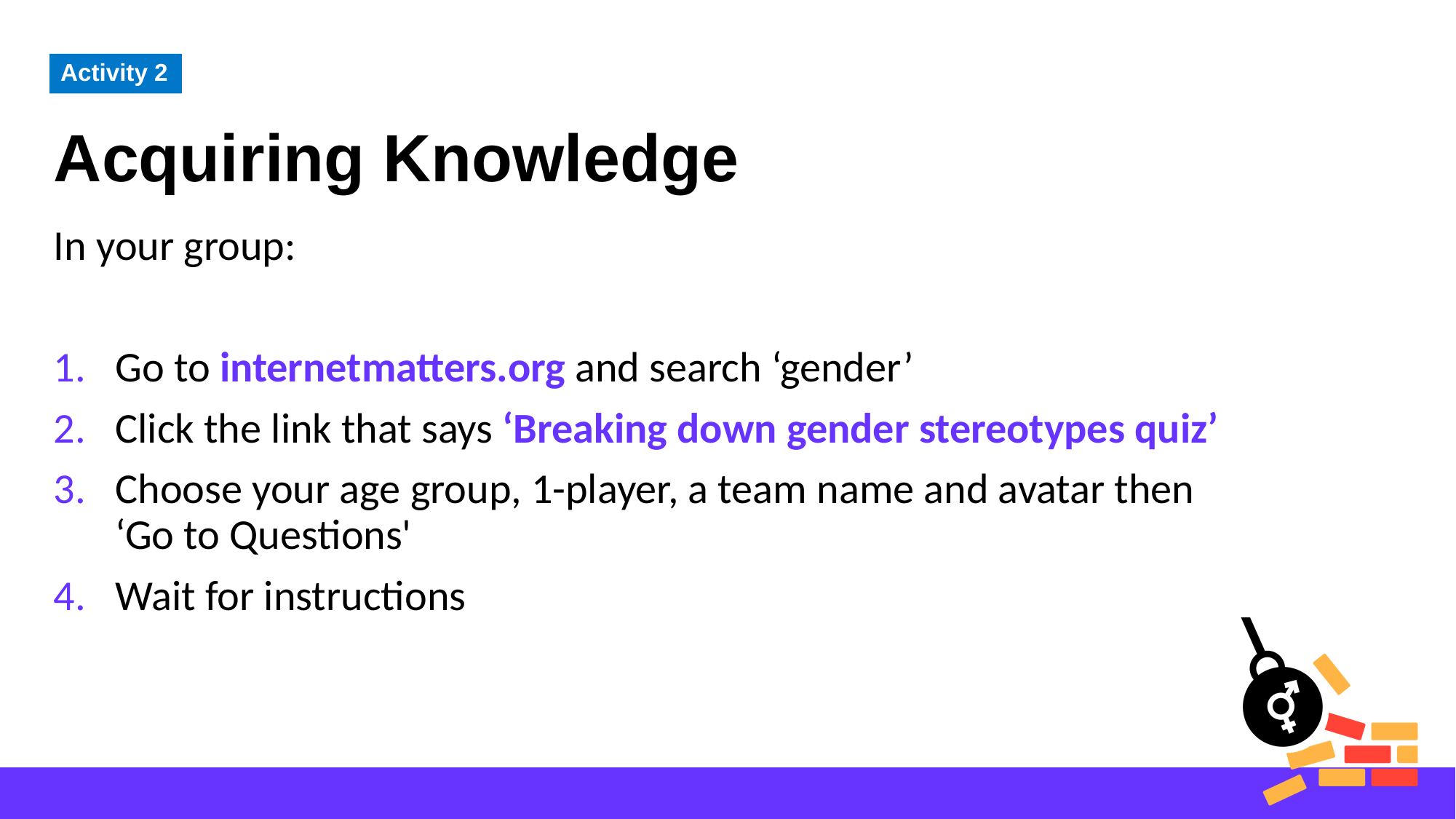

Acquiring Knowledge
Activity 2
In your group:

Go to internetmatters.org and search ‘gender’
Click the link that says ‘Breaking down gender stereotypes quiz’
Choose your age group, 1-player, a team name and avatar then ‘Go to Questions'
Wait for instructions